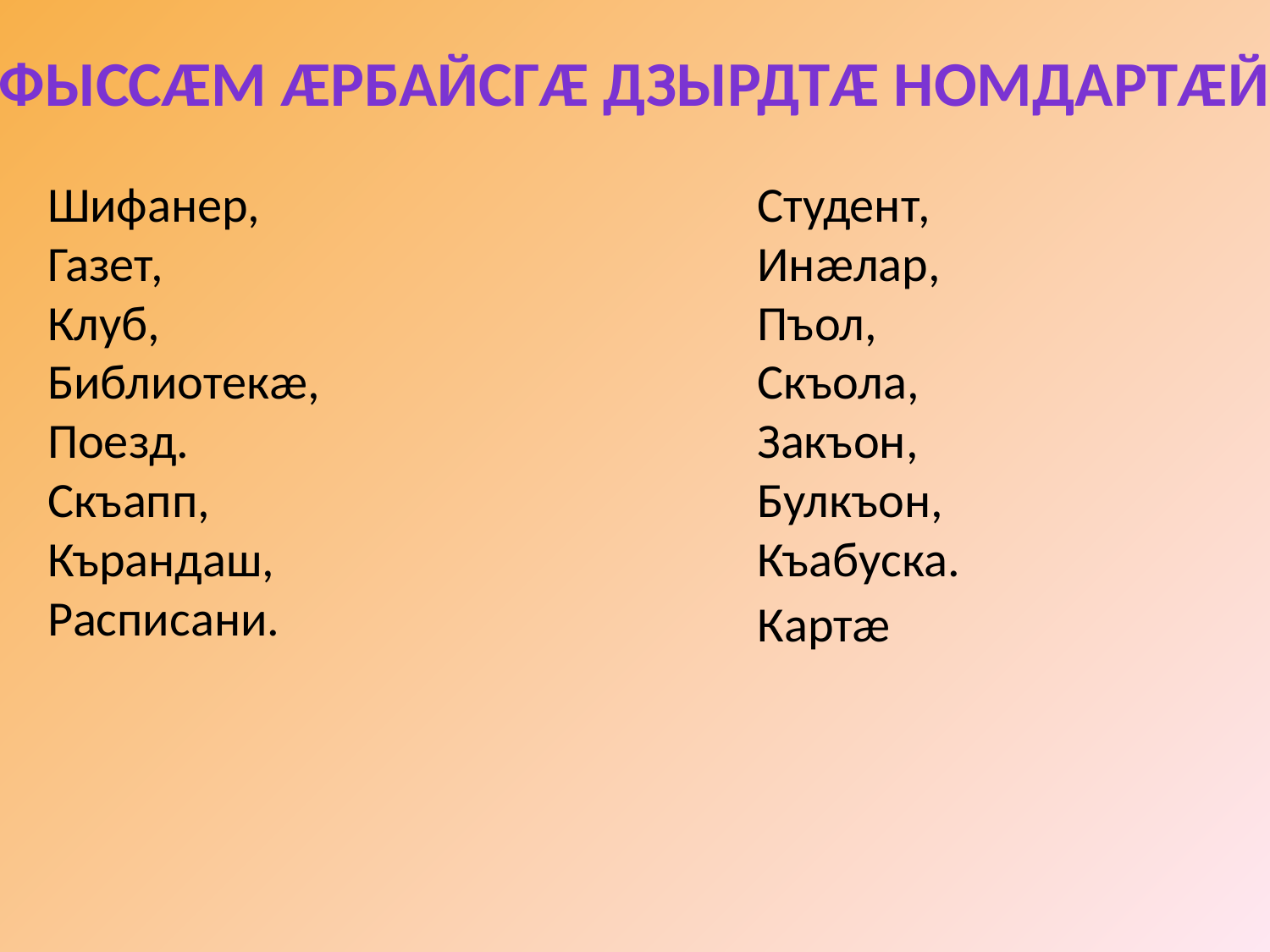

Фыссæм æрбайсгæ дзырдтæ номдартæй
Шифанер,
Газет,
Клуб,
Библиотекæ,
Поезд.
Скъапп,
Кърандаш,
Расписани.

Студент,
Инæлар,
Пъол,
Скъола,
Закъон, Булкъон,
Къабуска.
Картæ